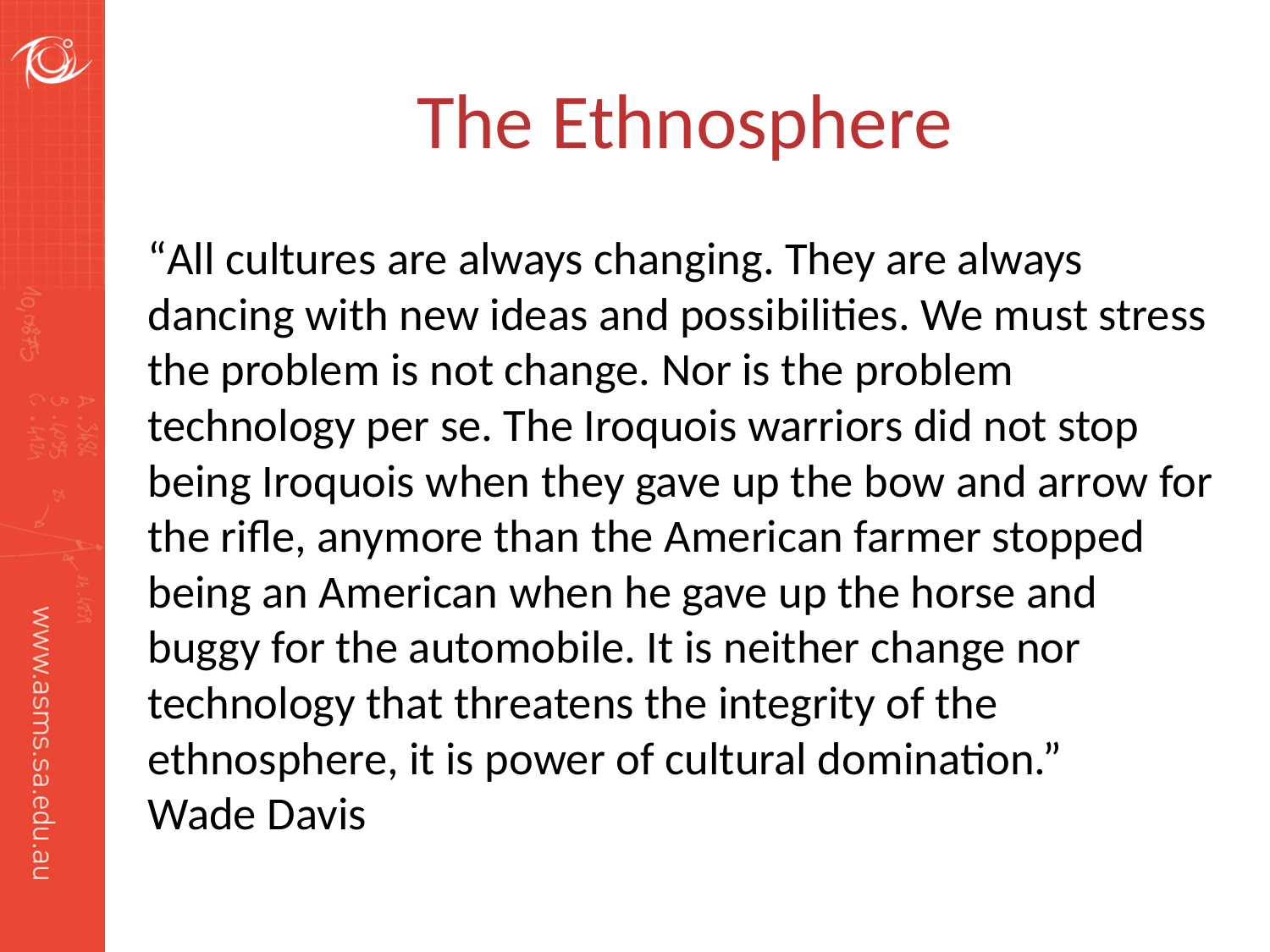

# The Ethnosphere
“All cultures are always changing. They are always dancing with new ideas and possibilities. We must stress the problem is not change. Nor is the problem technology per se. The Iroquois warriors did not stop being Iroquois when they gave up the bow and arrow for the rifle, anymore than the American farmer stopped being an American when he gave up the horse and buggy for the automobile. It is neither change nor technology that threatens the integrity of the ethnosphere, it is power of cultural domination.”         Wade Davis